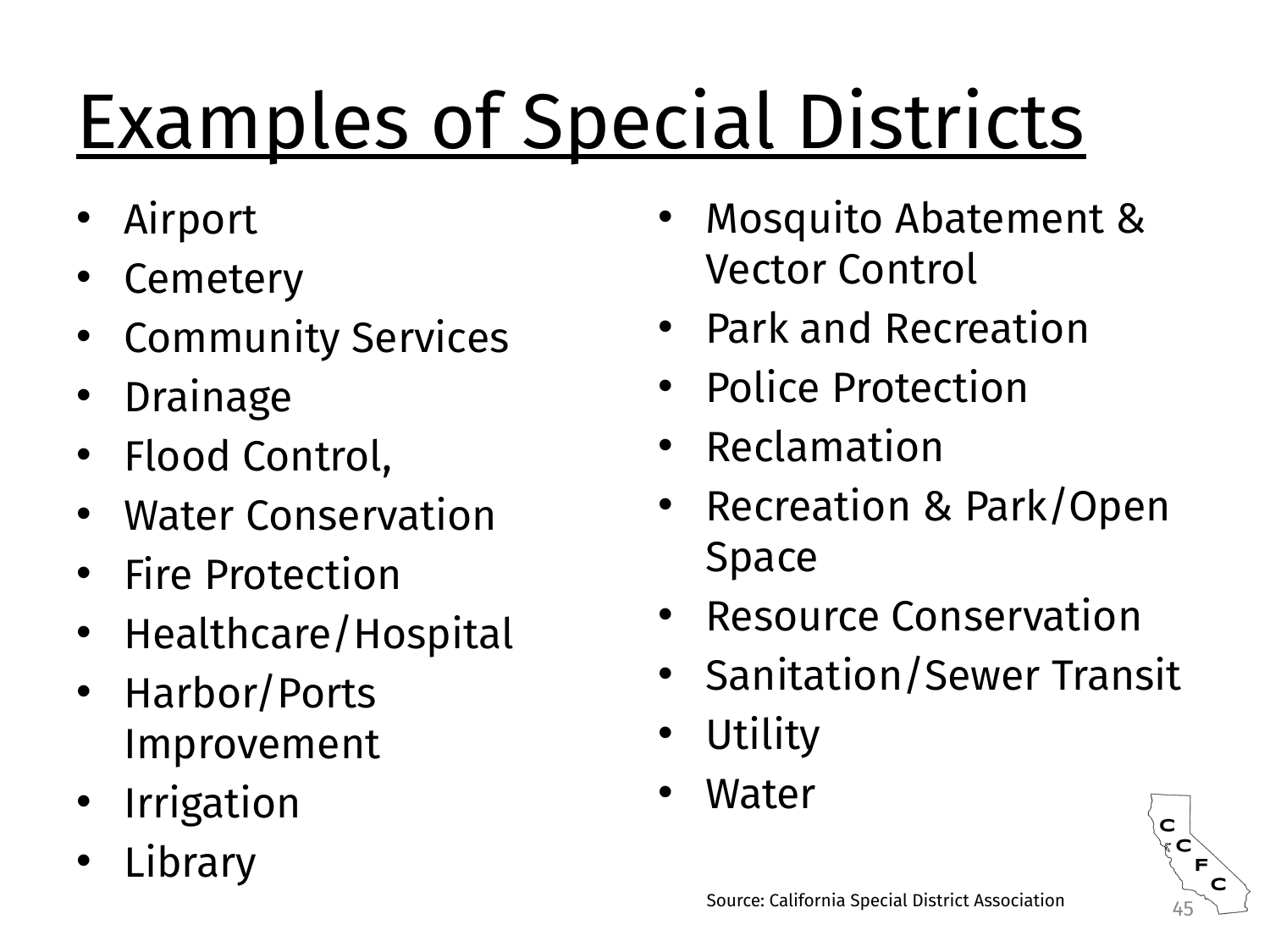

# Examples of Special Districts
Mosquito Abatement & Vector Control
Park and Recreation
Police Protection
Reclamation
Recreation & Park/Open Space
Resource Conservation
Sanitation/Sewer Transit
Utility
Water
Airport
Cemetery
Community Services
Drainage
Flood Control,
Water Conservation
Fire Protection
Healthcare/Hospital
Harbor/Ports Improvement
Irrigation
Library
Source: California Special District Association
45